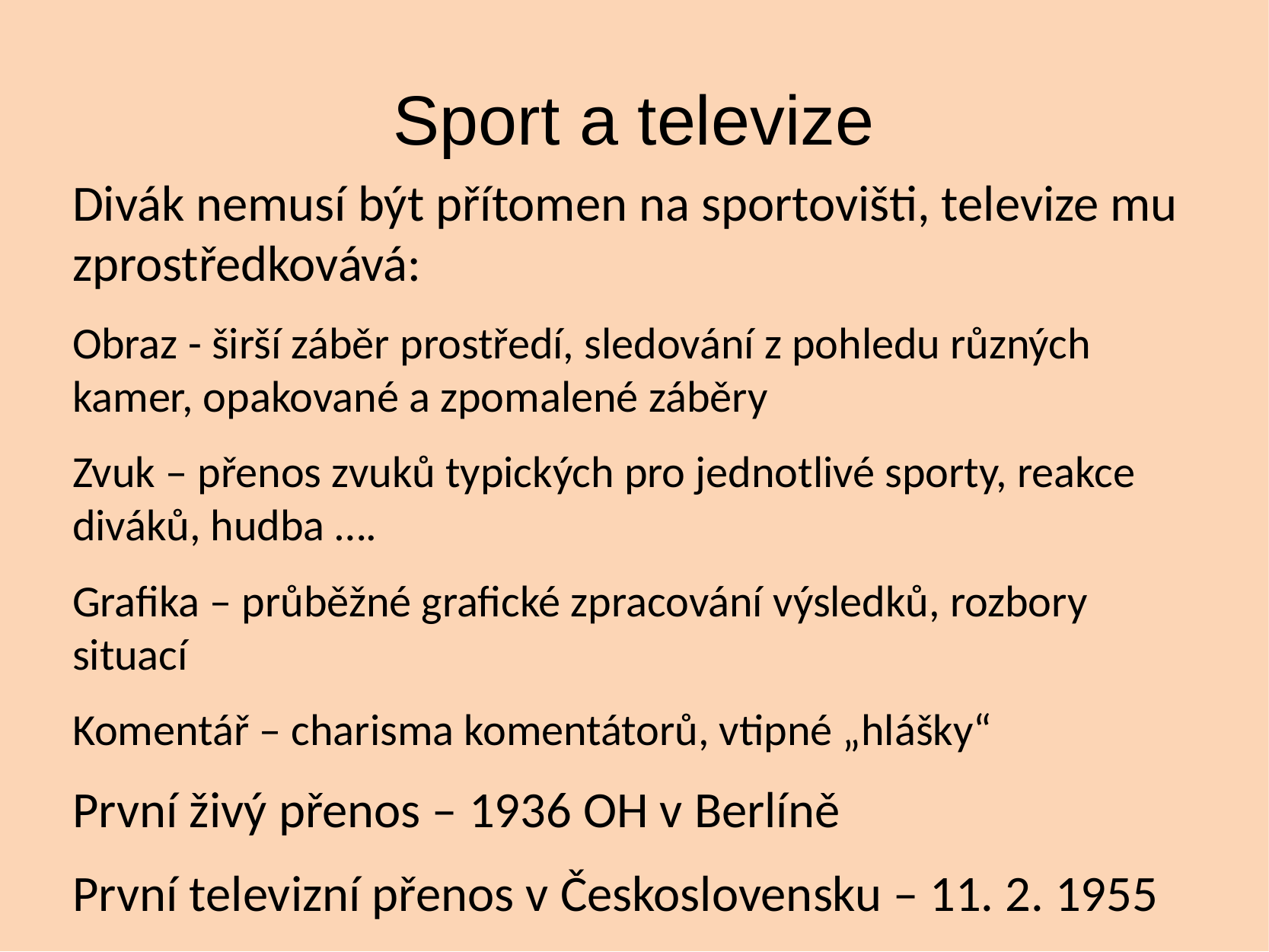

# Sport a televize
Divák nemusí být přítomen na sportovišti, televize mu zprostředkovává:
Obraz - širší záběr prostředí, sledování z pohledu různých kamer, opakované a zpomalené záběry
Zvuk – přenos zvuků typických pro jednotlivé sporty, reakce diváků, hudba ….
Grafika – průběžné grafické zpracování výsledků, rozbory situací
Komentář – charisma komentátorů, vtipné „hlášky“
První živý přenos – 1936 OH v Berlíně
První televizní přenos v Československu – 11. 2. 1955